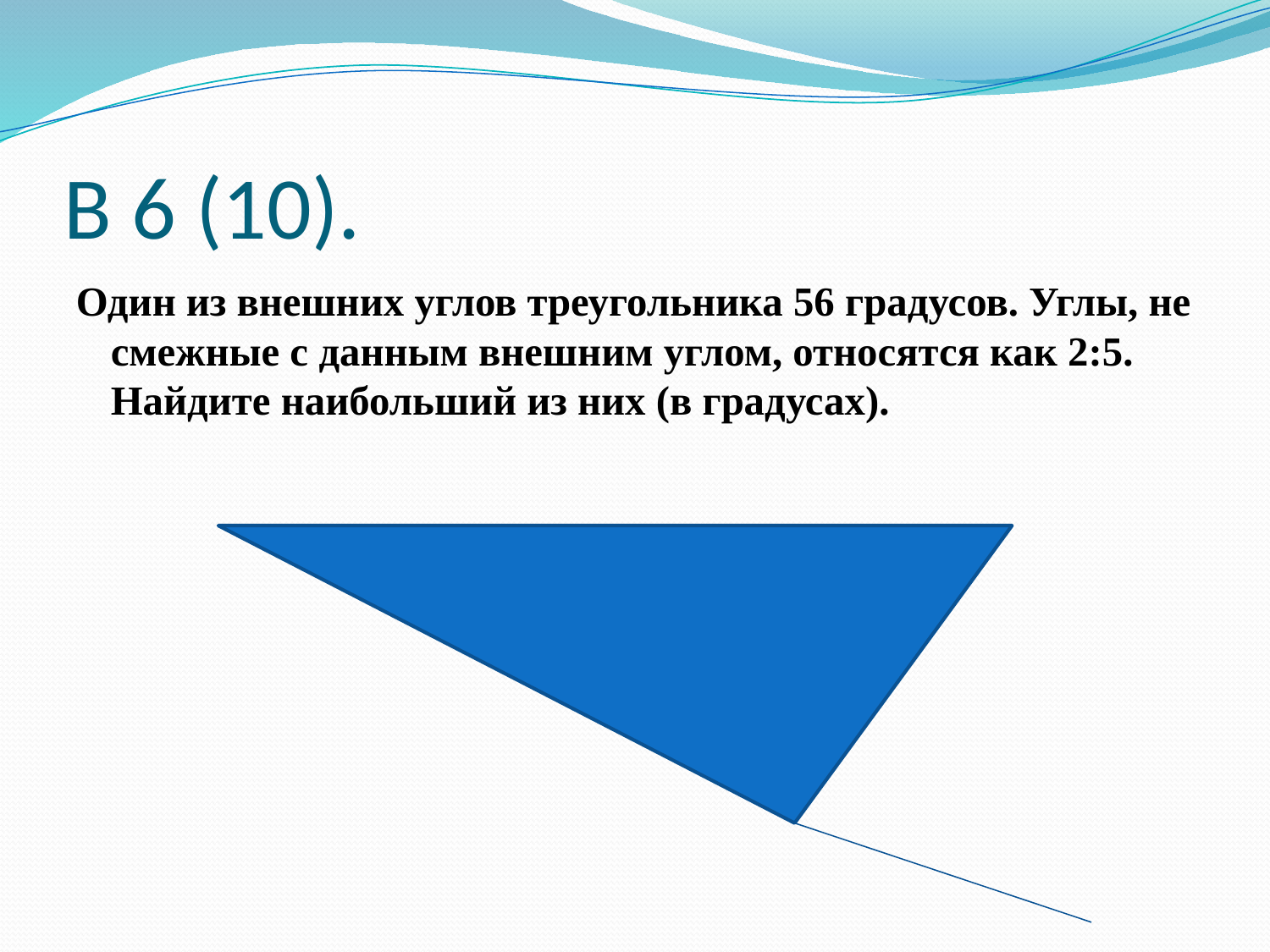

# В 6 (10).
Один из внешних углов треугольника 56 градусов. Углы, не смежные с данным внешним углом, относятся как 2:5. Найдите наибольший из них (в градусах).

                                                                               56◦